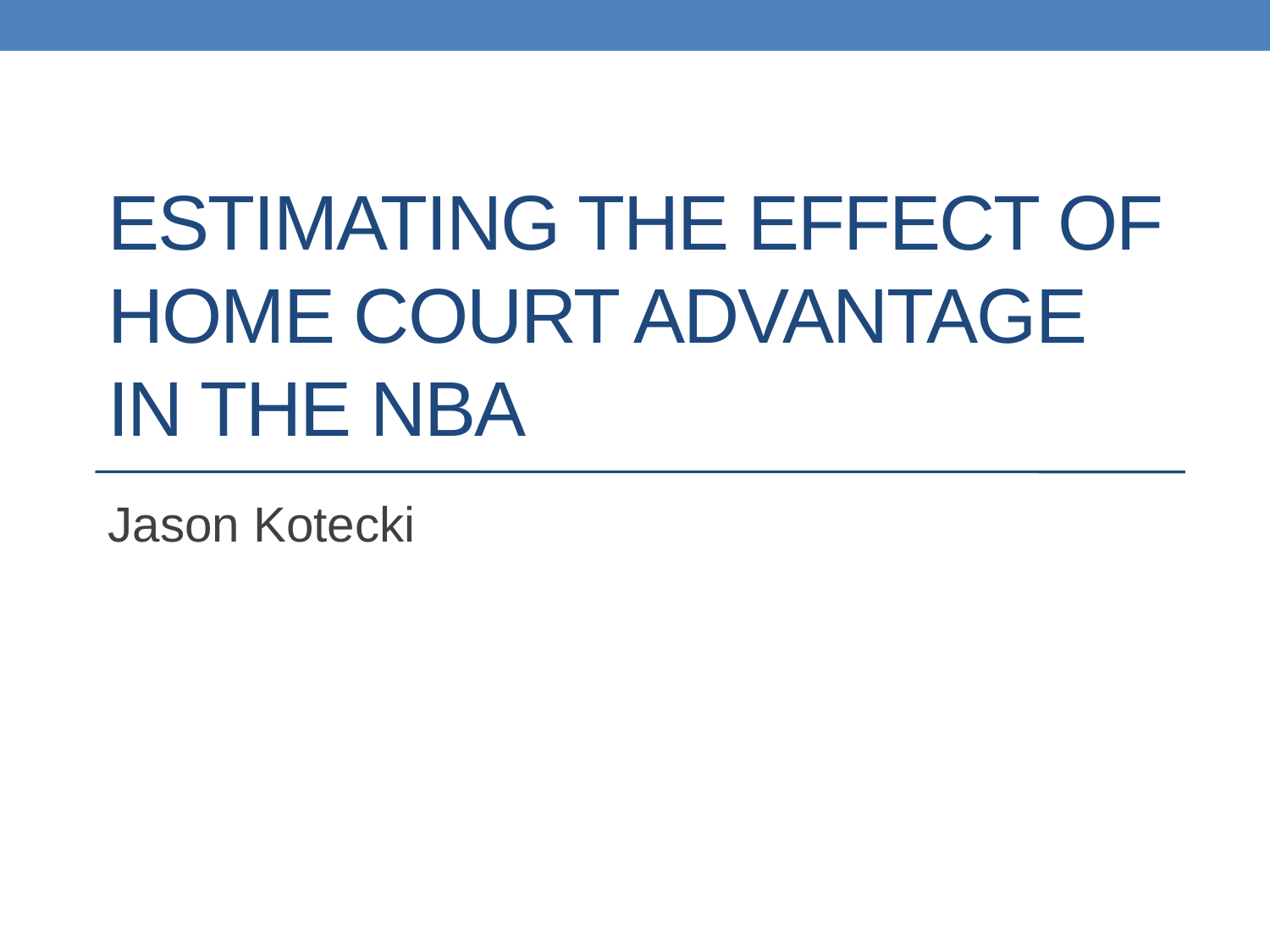

# Estimating the effect of home court advantage in the NBA
Jason Kotecki